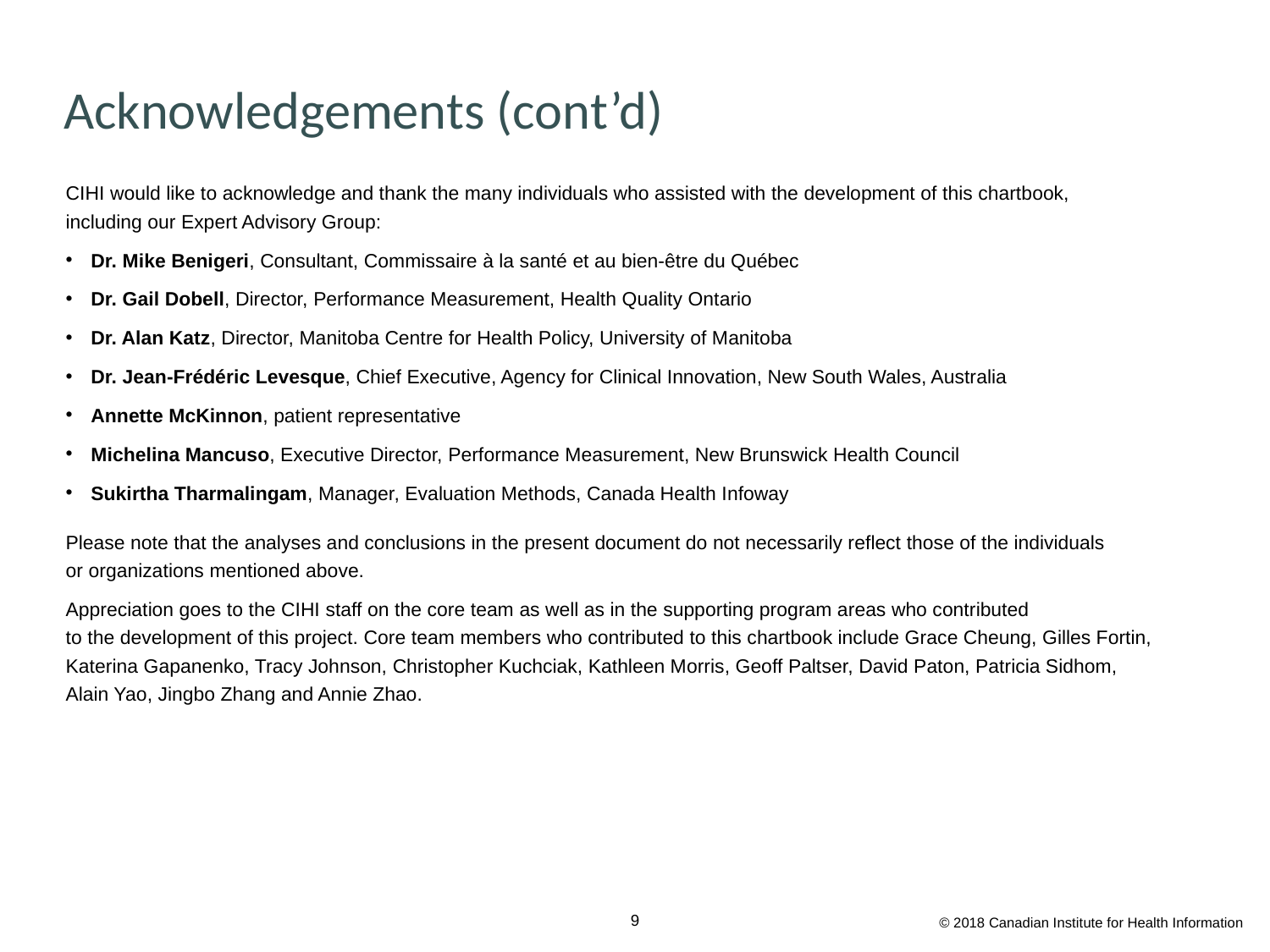

# Acknowledgements (cont’d)
CIHI would like to acknowledge and thank the many individuals who assisted with the development of this chartbook,
including our Expert Advisory Group:
Dr. Mike Benigeri, Consultant, Commissaire à la santé et au bien-être du Québec
Dr. Gail Dobell, Director, Performance Measurement, Health Quality Ontario
Dr. Alan Katz, Director, Manitoba Centre for Health Policy, University of Manitoba
Dr. Jean-Frédéric Levesque, Chief Executive, Agency for Clinical Innovation, New South Wales, Australia
Annette McKinnon, patient representative
Michelina Mancuso, Executive Director, Performance Measurement, New Brunswick Health Council
Sukirtha Tharmalingam, Manager, Evaluation Methods, Canada Health Infoway
Please note that the analyses and conclusions in the present document do not necessarily reflect those of the individuals
or organizations mentioned above.
Appreciation goes to the CIHI staff on the core team as well as in the supporting program areas who contributed
to the development of this project. Core team members who contributed to this chartbook include Grace Cheung, Gilles Fortin, Katerina Gapanenko, Tracy Johnson, Christopher Kuchciak, Kathleen Morris, Geoff Paltser, David Paton, Patricia Sidhom,
Alain Yao, Jingbo Zhang and Annie Zhao.
© 2018 Canadian Institute for Health Information
9